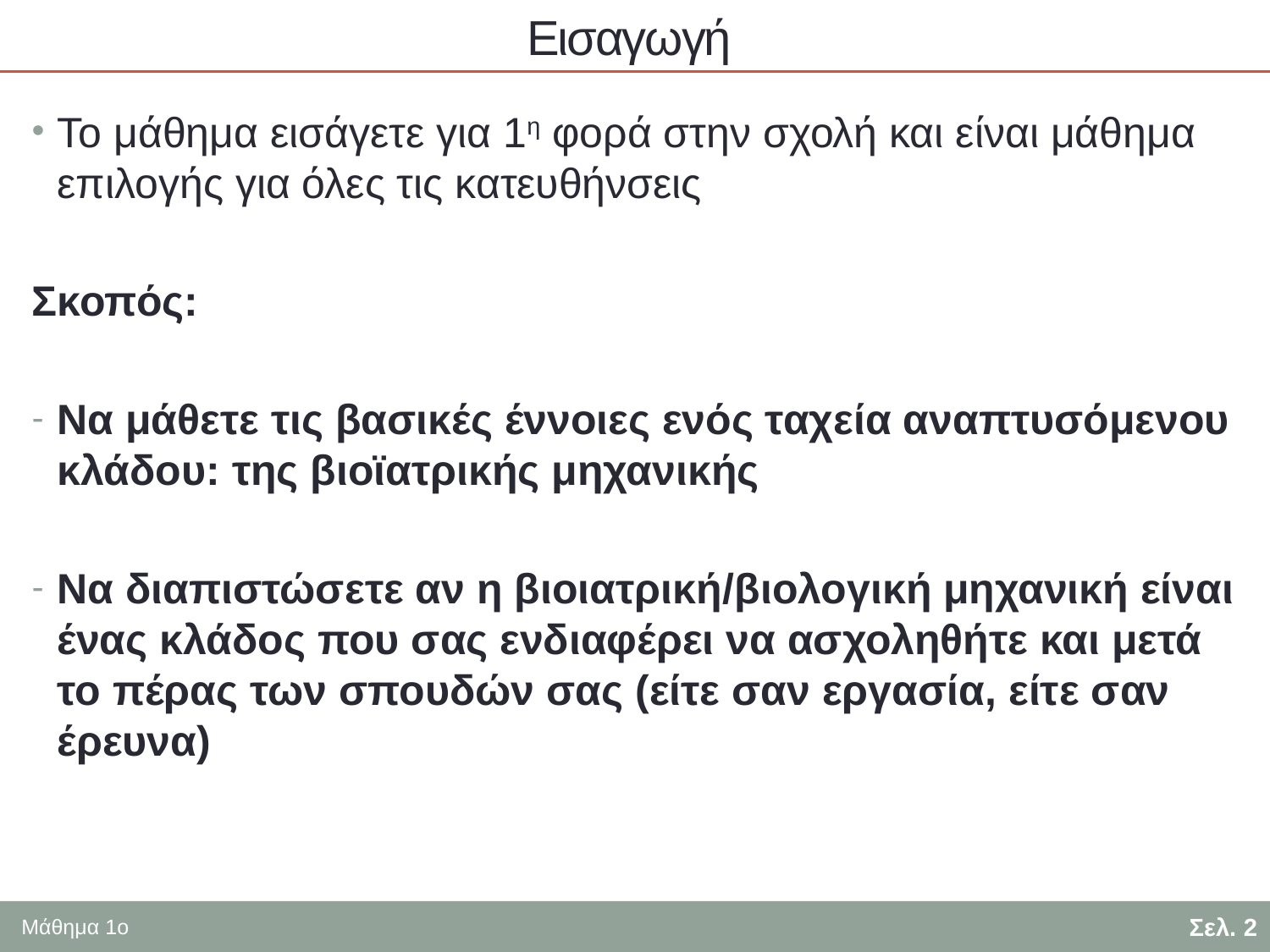

# Εισαγωγή
Το μάθημα εισάγετε για 1η φορά στην σχολή και είναι μάθημα επιλογής για όλες τις κατευθήνσεις

Σκοπός:

Να μάθετε τις βασικές έννοιες ενός ταχεία αναπτυσόμενου κλάδου: της βιοϊατρικής μηχανικής

Να διαπιστώσετε αν η βιοιατρική/βιολογική μηχανική είναι ένας κλάδος που σας ενδιαφέρει να ασχοληθήτε και μετά το πέρας των σπουδών σας (είτε σαν εργασία, είτε σαν έρευνα)

Σελ. 2